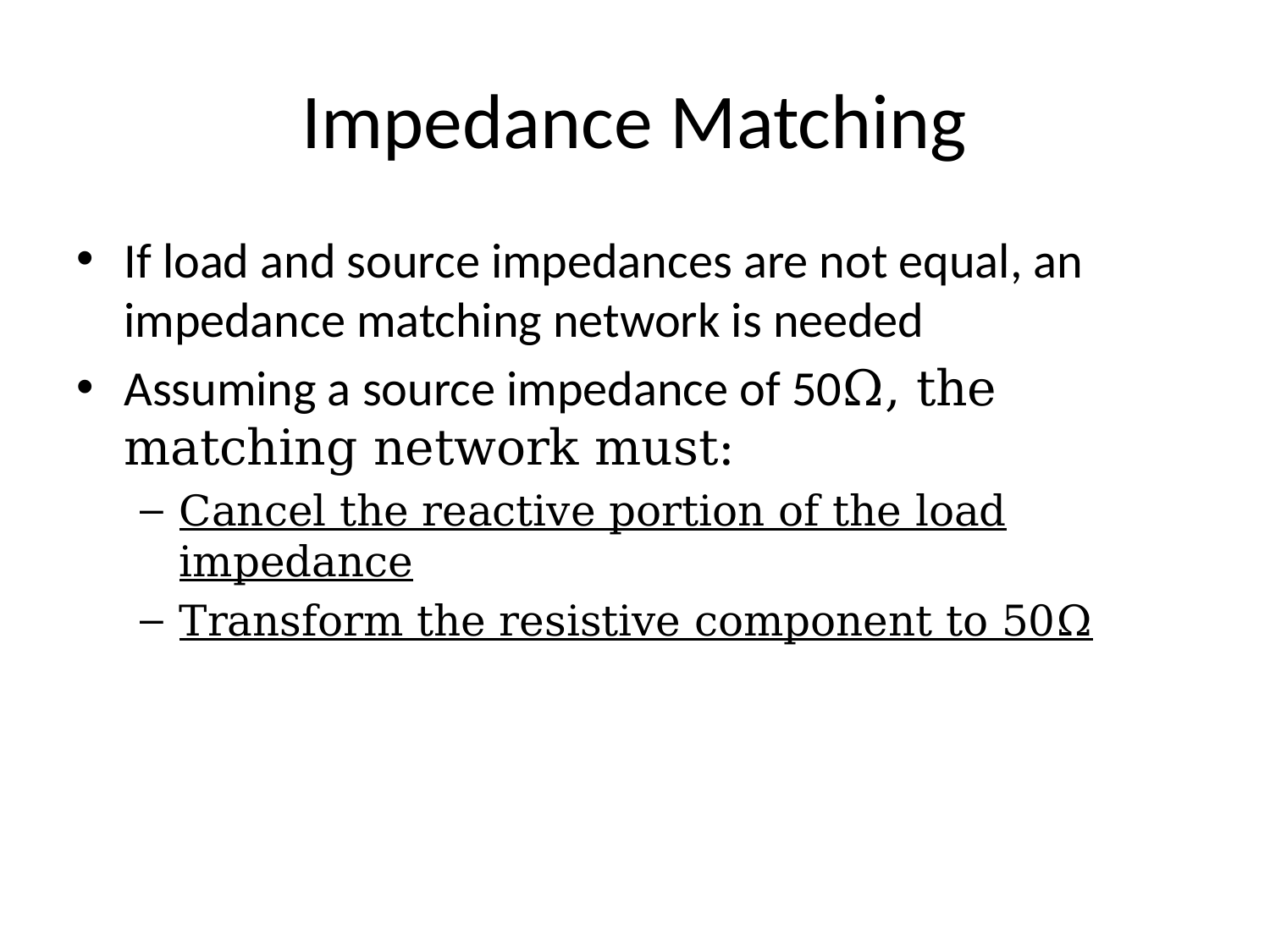

# Impedance Matching
If load and source impedances are not equal, an impedance matching network is needed
Assuming a source impedance of 50Ω, the matching network must:
Cancel the reactive portion of the load impedance
Transform the resistive component to 50Ω